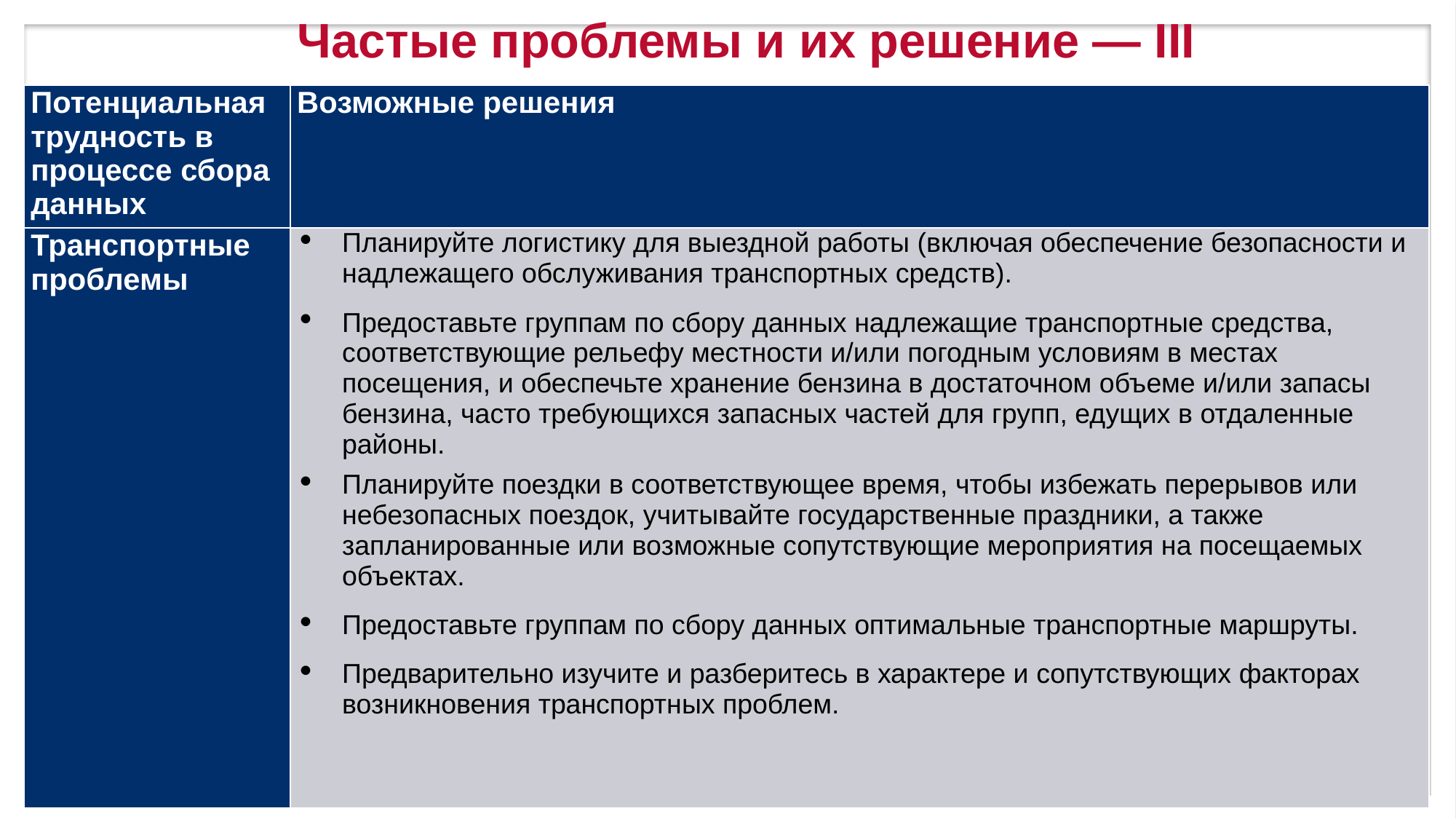

# Частые проблемы и их решение — III
| Потенциальная трудность в процессе сбора данных | Возможные решения |
| --- | --- |
| Транспортные проблемы | Планируйте логистику для выездной работы (включая обеспечение безопасности и надлежащего обслуживания транспортных средств). Предоставьте группам по сбору данных надлежащие транспортные средства, соответствующие рельефу местности и/или погодным условиям в местах посещения, и обеспечьте хранение бензина в достаточном объеме и/или запасы бензина, часто требующихся запасных частей для групп, едущих в отдаленные районы. Планируйте поездки в соответствующее время, чтобы избежать перерывов или небезопасных поездок, учитывайте государственные праздники, а также запланированные или возможные сопутствующие мероприятия на посещаемых объектах. Предоставьте группам по сбору данных оптимальные транспортные маршруты. Предварительно изучите и разберитесь в характере и сопутствующих факторах возникновения транспортных проблем. |